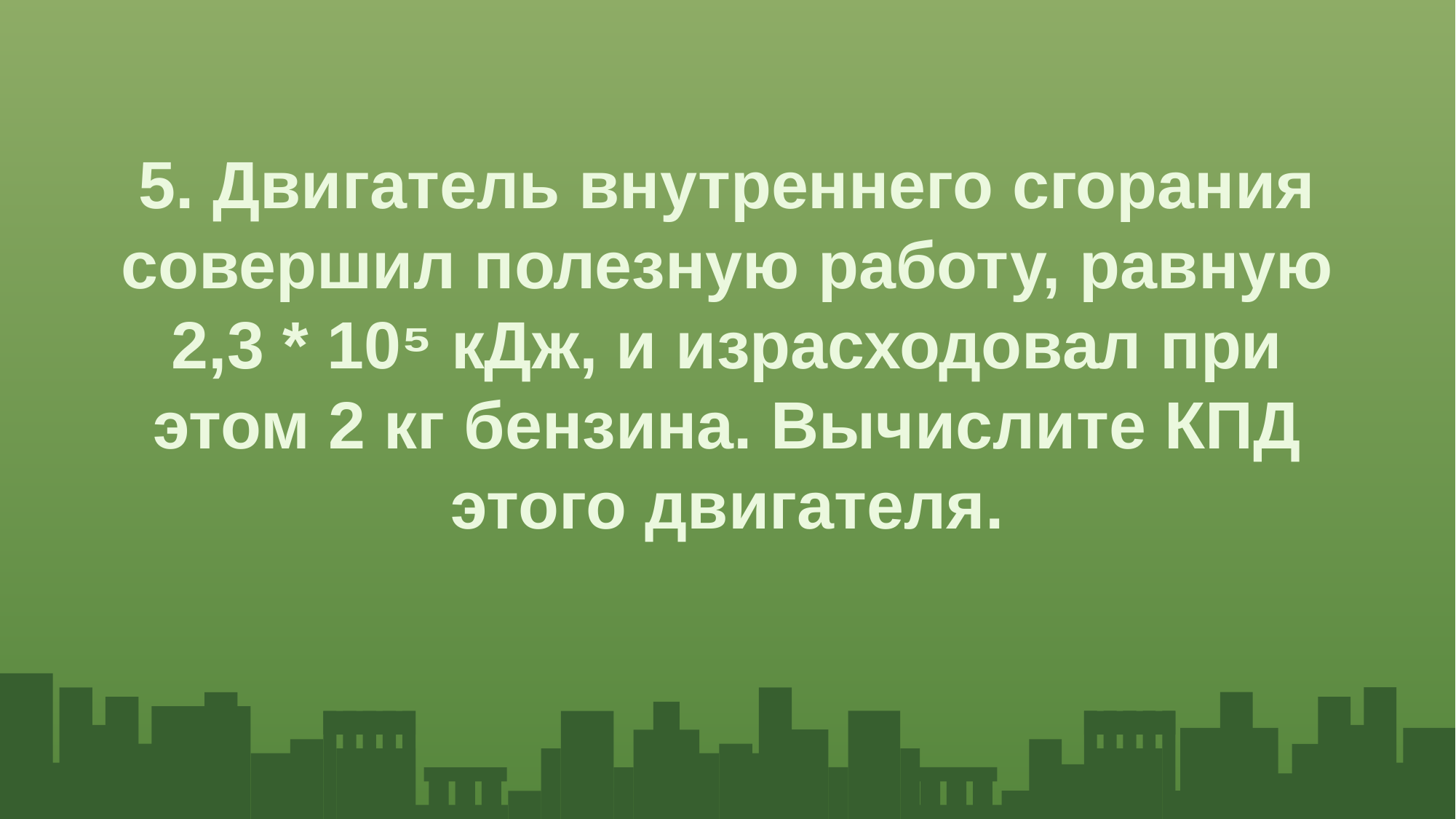

# 5. Двигатель внутреннего сгорания совершил полезную работу, равную 2,3 * 10⁵ кДж, и израсходовал при этом 2 кг бензина. Вычислите КПД этого двигателя.